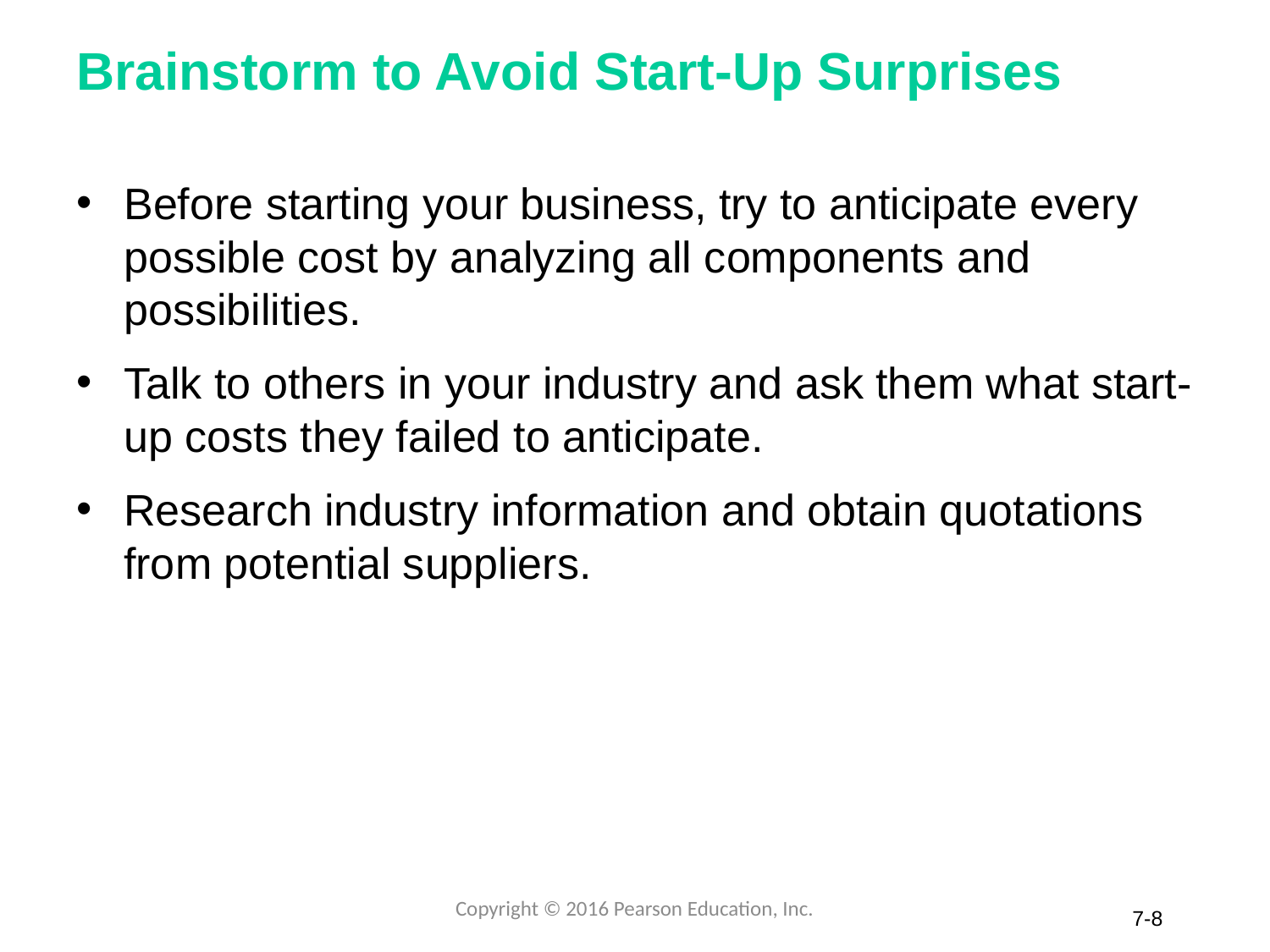

# Brainstorm to Avoid Start-Up Surprises
Before starting your business, try to anticipate every possible cost by analyzing all components and possibilities.

Talk to others in your industry and ask them what start-up costs they failed to anticipate.

Research industry information and obtain quotations from potential suppliers.
Copyright © 2016 Pearson Education, Inc.